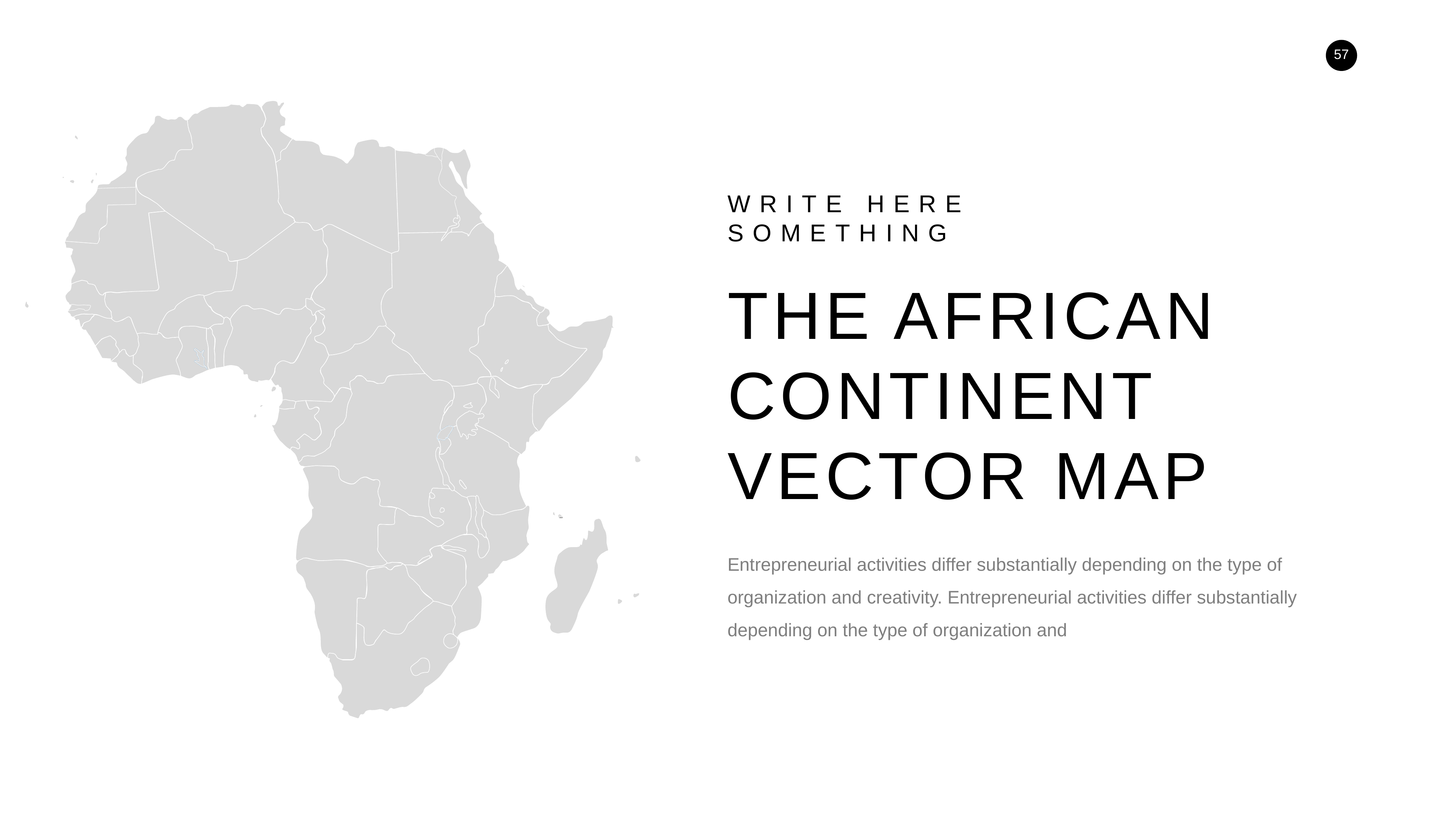

WRITE HERE SOMETHING
THE AFRICAN
CONTINENT
VECTOR MAP
Entrepreneurial activities differ substantially depending on the type of organization and creativity. Entrepreneurial activities differ substantially depending on the type of organization and